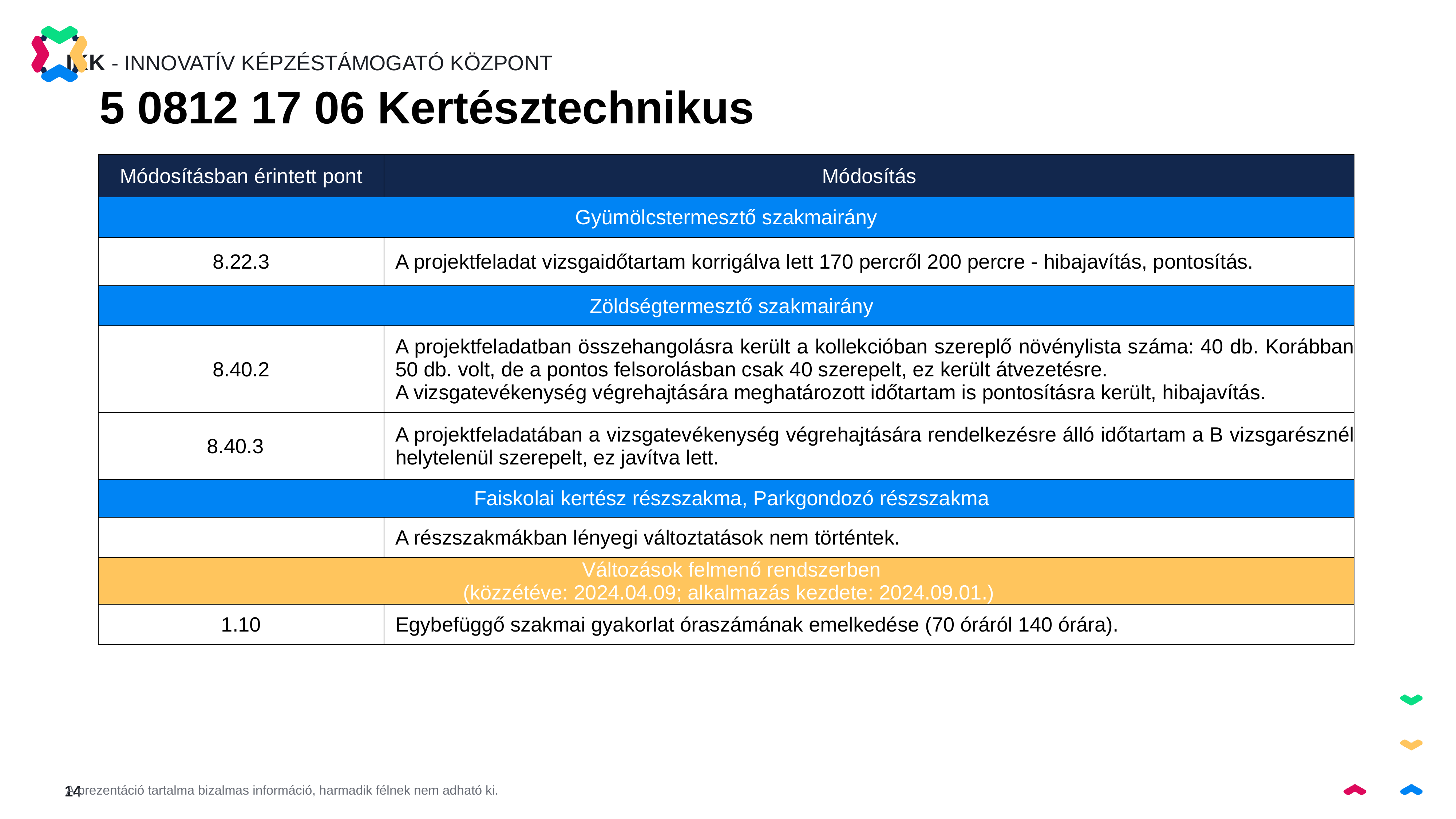

5 0812 17 06 Kertésztechnikus
| Módosításban érintett pont | Módosítás |
| --- | --- |
| Gyümölcstermesztő szakmairány |  |
| 8.22.3 | A projektfeladat vizsgaidőtartam korrigálva lett 170 percről 200 percre - hibajavítás, pontosítás. |
| Zöldségtermesztő szakmairány |  |
| 8.40.2 | A projektfeladatban összehangolásra került a kollekcióban szereplő növénylista száma: 40 db. Korábban 50 db. volt, de a pontos felsorolásban csak 40 szerepelt, ez került átvezetésre. A vizsgatevékenység végrehajtására meghatározott időtartam is pontosításra került, hibajavítás. |
| 8.40.3 | A projektfeladatában a vizsgatevékenység végrehajtására rendelkezésre álló időtartam a B vizsgarésznél helytelenül szerepelt, ez javítva lett. |
| Faiskolai kertész részszakma, Parkgondozó részszakma |  |
|  | A részszakmákban lényegi változtatások nem történtek. |
| Változások felmenő rendszerben (közzétéve: 2024.04.09; alkalmazás kezdete: 2024.09.01.) |  |
| 1.10 | Egybefüggő szakmai gyakorlat óraszámának emelkedése (70 óráról 140 órára). |